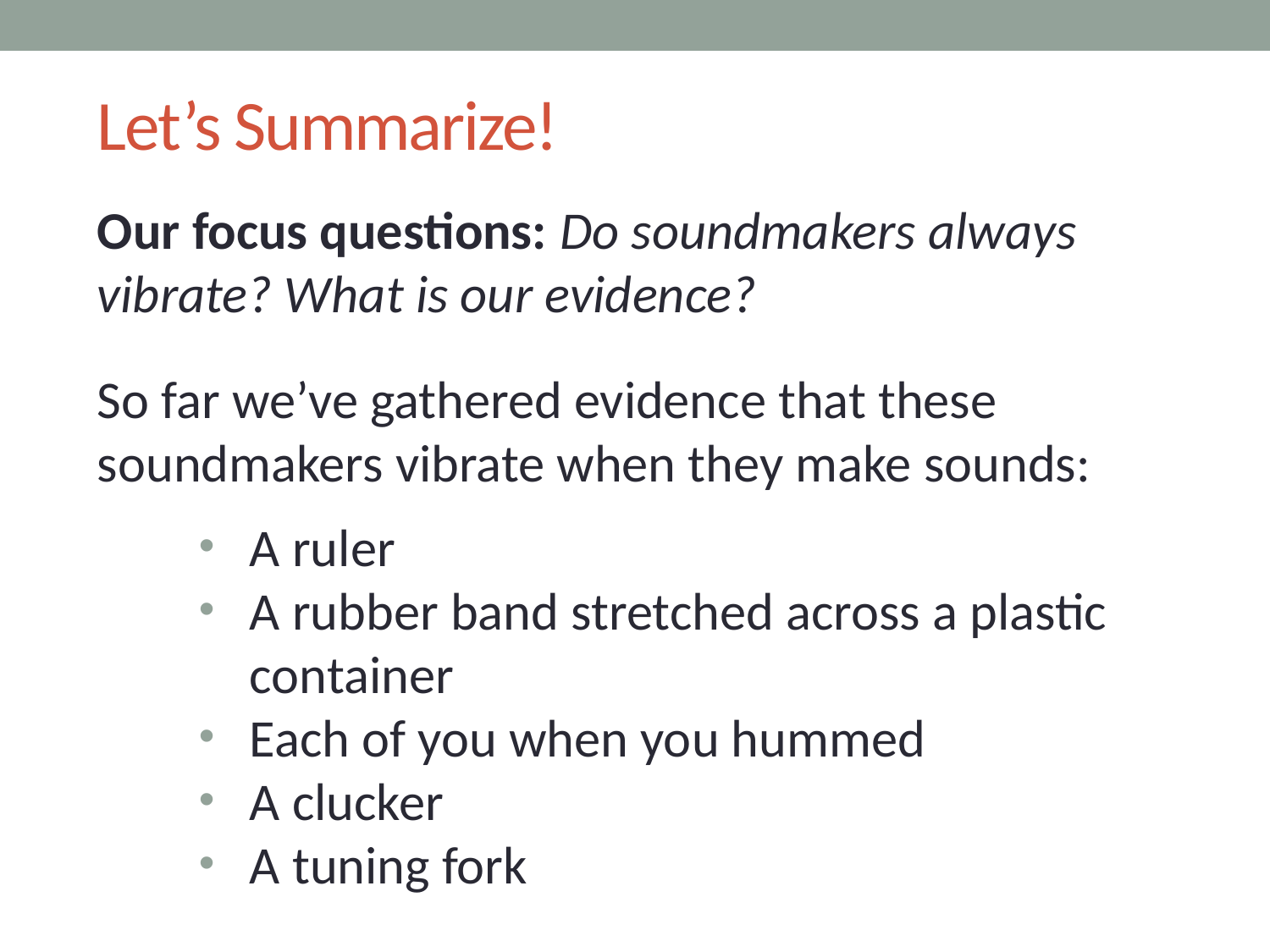

# Let’s Summarize!
Our focus questions: Do soundmakers always vibrate? What is our evidence?
So far we’ve gathered evidence that these soundmakers vibrate when they make sounds:
A ruler
A rubber band stretched across a plastic container
Each of you when you hummed
A clucker
A tuning fork